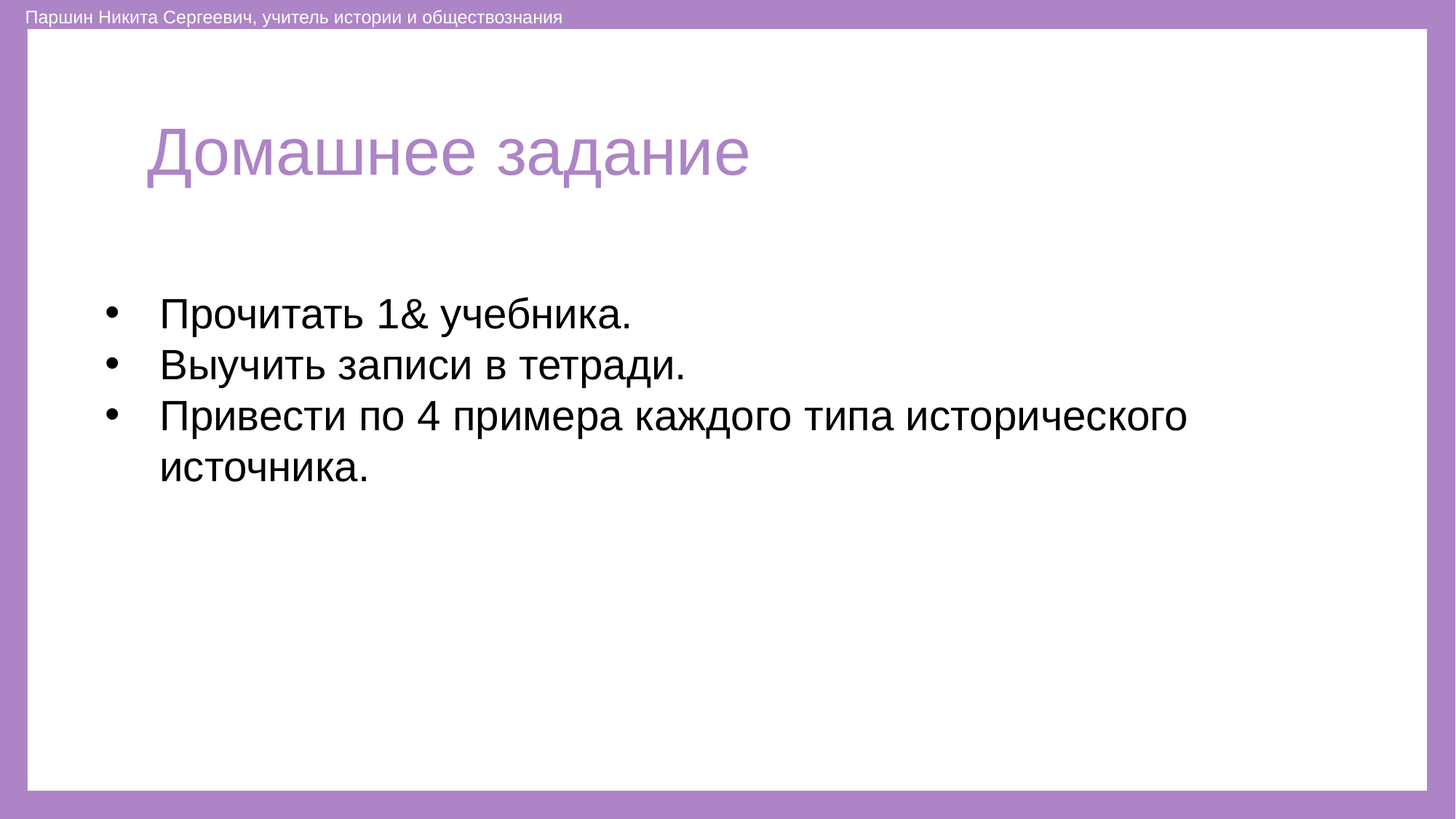

Паршин Никита Сергеевич, учитель истории и обществознания
# Домашнее задание
Прочитать 1& учебника.
Выучить записи в тетради.
Привести по 4 примера каждого типа исторического источника.